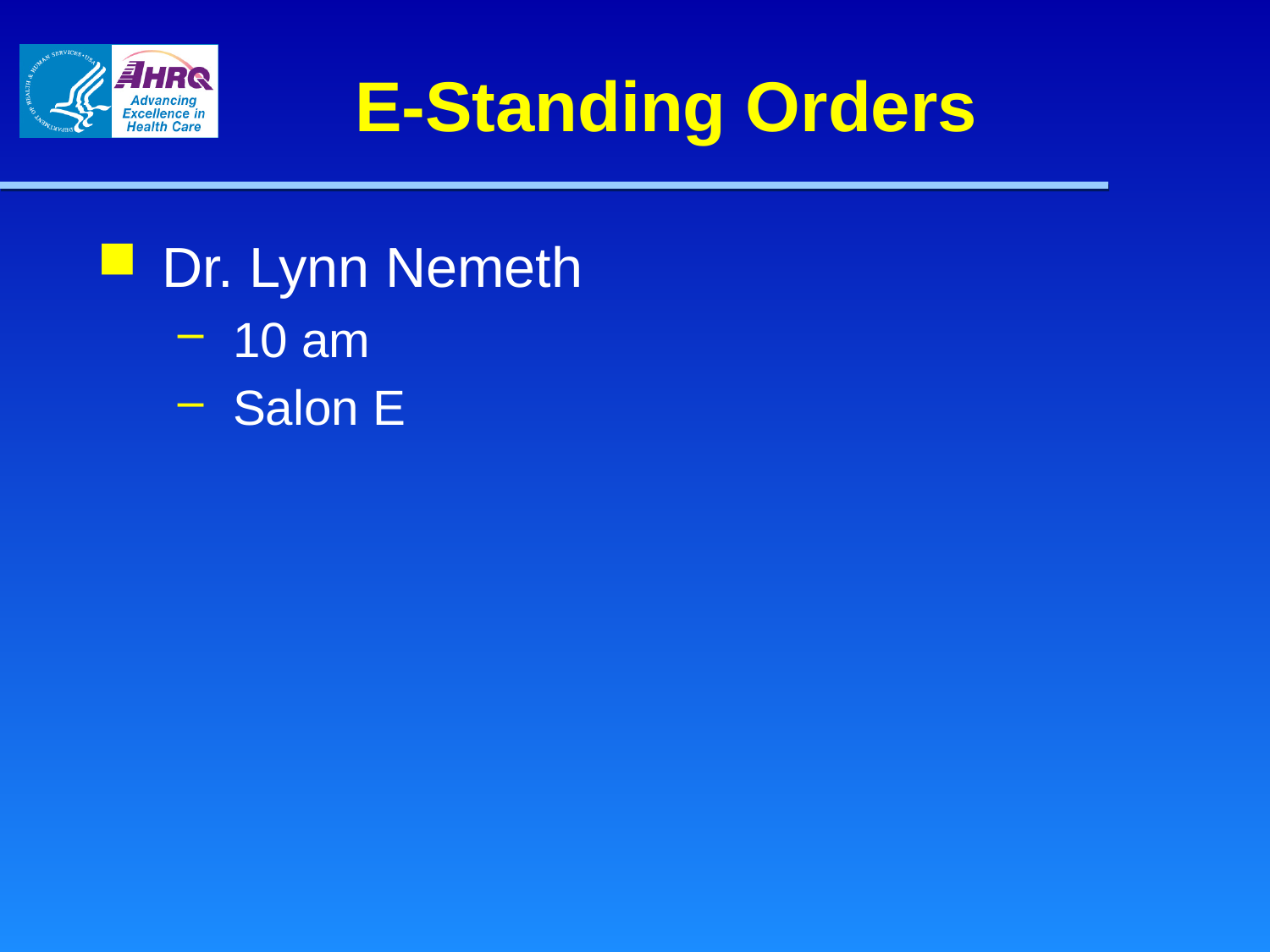

# E-Standing Orders
Dr. Lynn Nemeth
10 am
Salon E